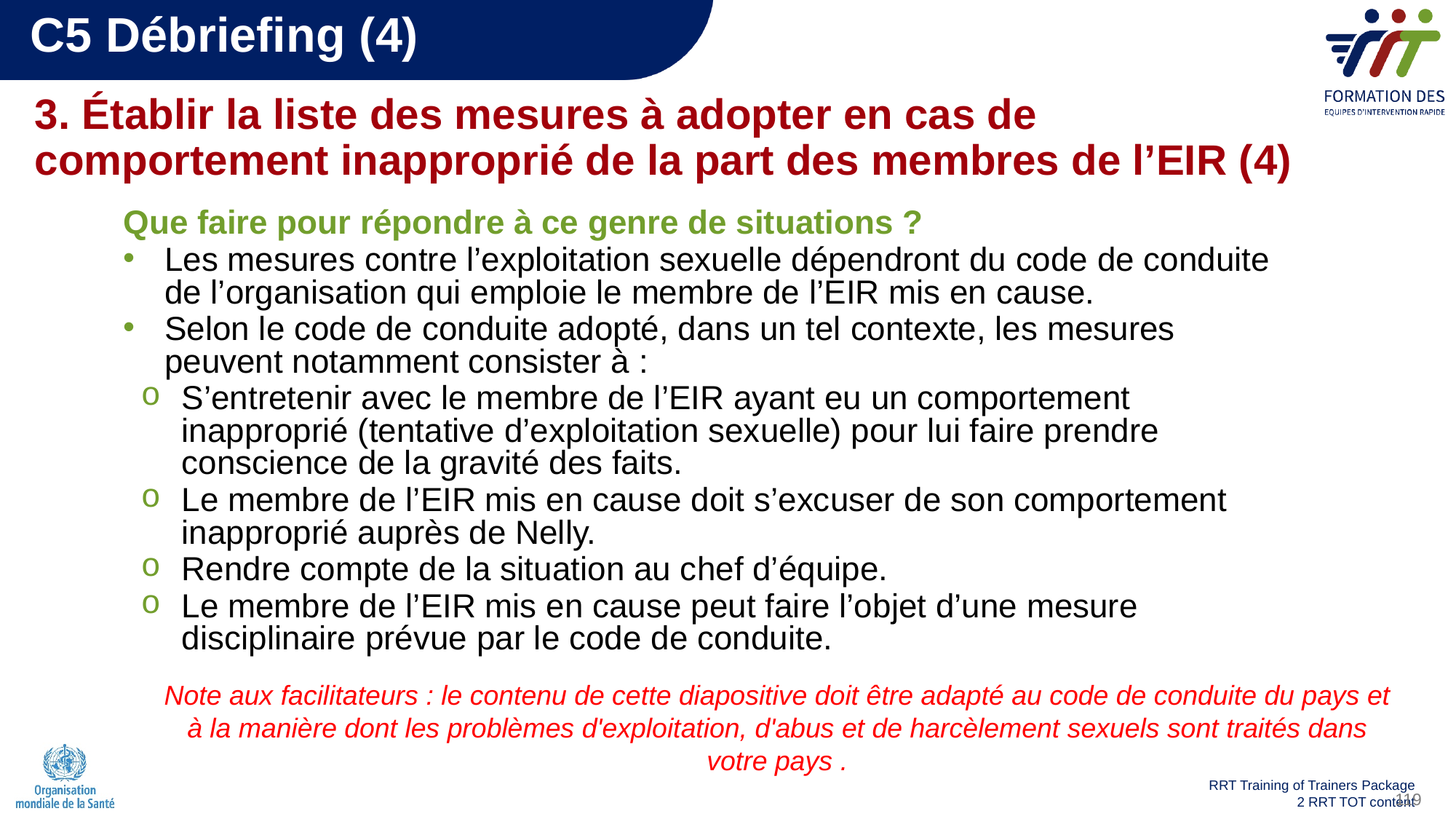

# C5 Débriefing (4)
3. Établir la liste des mesures à adopter en cas de comportement inapproprié de la part des membres de l’EIR (4)
Que faire pour répondre à ce genre de situations ?
Les mesures contre l’exploitation sexuelle dépendront du code de conduite de l’organisation qui emploie le membre de l’EIR mis en cause.
Selon le code de conduite adopté, dans un tel contexte, les mesures peuvent notamment consister à :
S’entretenir avec le membre de l’EIR ayant eu un comportement inapproprié (tentative d’exploitation sexuelle) pour lui faire prendre conscience de la gravité des faits.
Le membre de l’EIR mis en cause doit s’excuser de son comportement inapproprié auprès de Nelly.
Rendre compte de la situation au chef d’équipe.
Le membre de l’EIR mis en cause peut faire l’objet d’une mesure disciplinaire prévue par le code de conduite.
Note aux facilitateurs : le contenu de cette diapositive doit être adapté au code de conduite du pays et à la manière dont les problèmes d'exploitation, d'abus et de harcèlement sexuels sont traités dans votre pays ​.